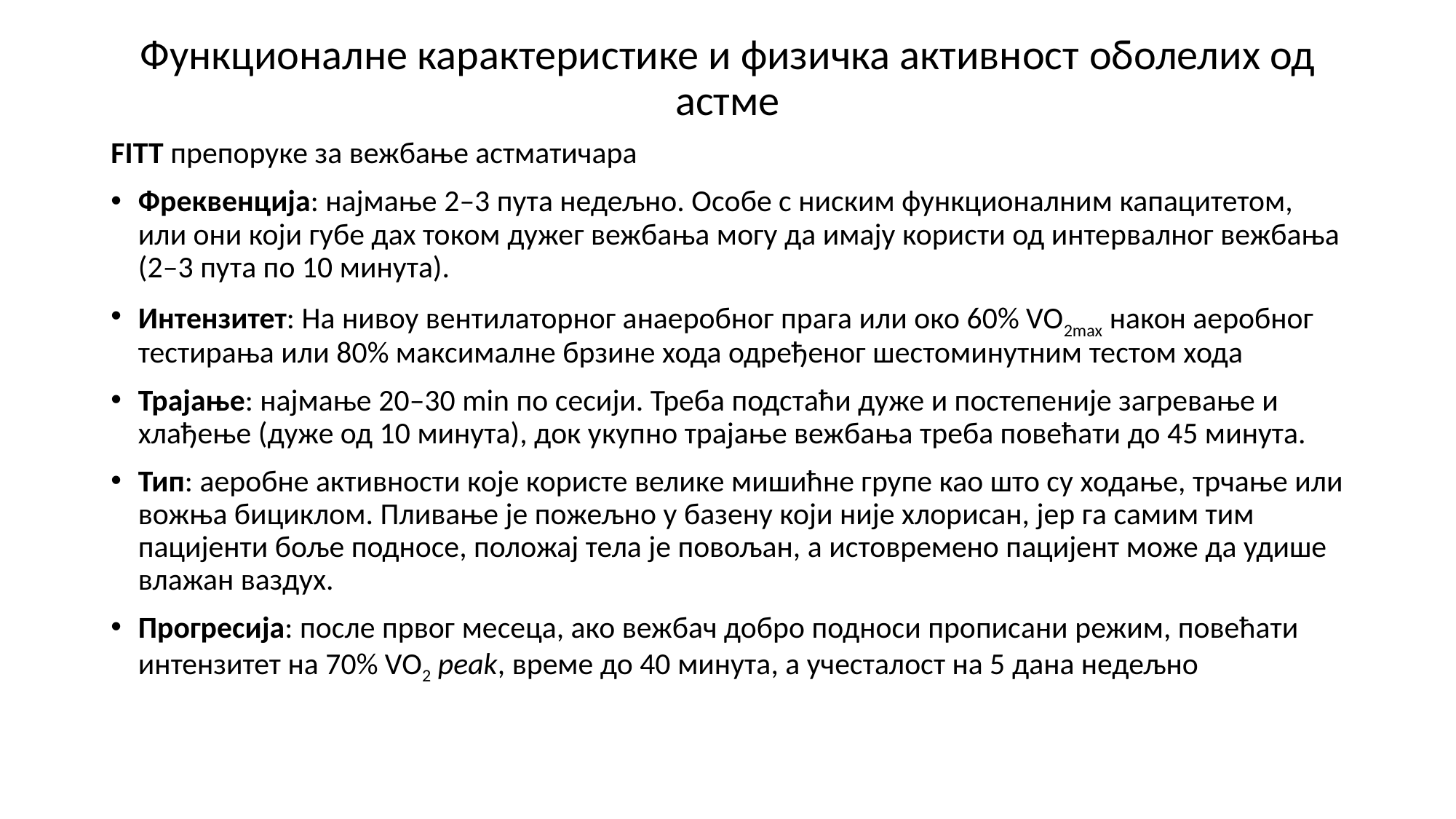

# Функционалне карактеристике и физичка активност оболелих од астме
FITT препоруке за вежбање астматичара
Фреквенција: најмање 2–3 пута недељно. Особе с ниским функционалним капацитетом, или они који губе дах током дужег вежбања могу да имају користи од интервалног вежбања (2–3 пута по 10 минута).
Интензитет: На нивоу вентилаторног анаеробног прага или око 60% VO2max након аеробног тестирања или 80% максималне брзине хода одређеног шестоминутним тестом хода
Трајање: најмање 20–30 min по сесији. Треба подстаћи дуже и постепеније загревање и хлађење (дуже од 10 минута), док укупно трајање вежбања треба повећати до 45 минута.
Тип: аеробне активности које користе велике мишићне групе као што су ходање, трчање или вожња бициклом. Пливање је пожељно у базену који није хлорисан, јер га самим тим пацијенти боље подносе, положај тела је повољан, а истовремено пацијент може да удише влажан ваздух.
Прогресија: после првог месеца, ако вежбач добро подноси прописани режим, повећати интензитет на 70% VO2 peak, време до 40 минута, а учесталост на 5 дана недељно